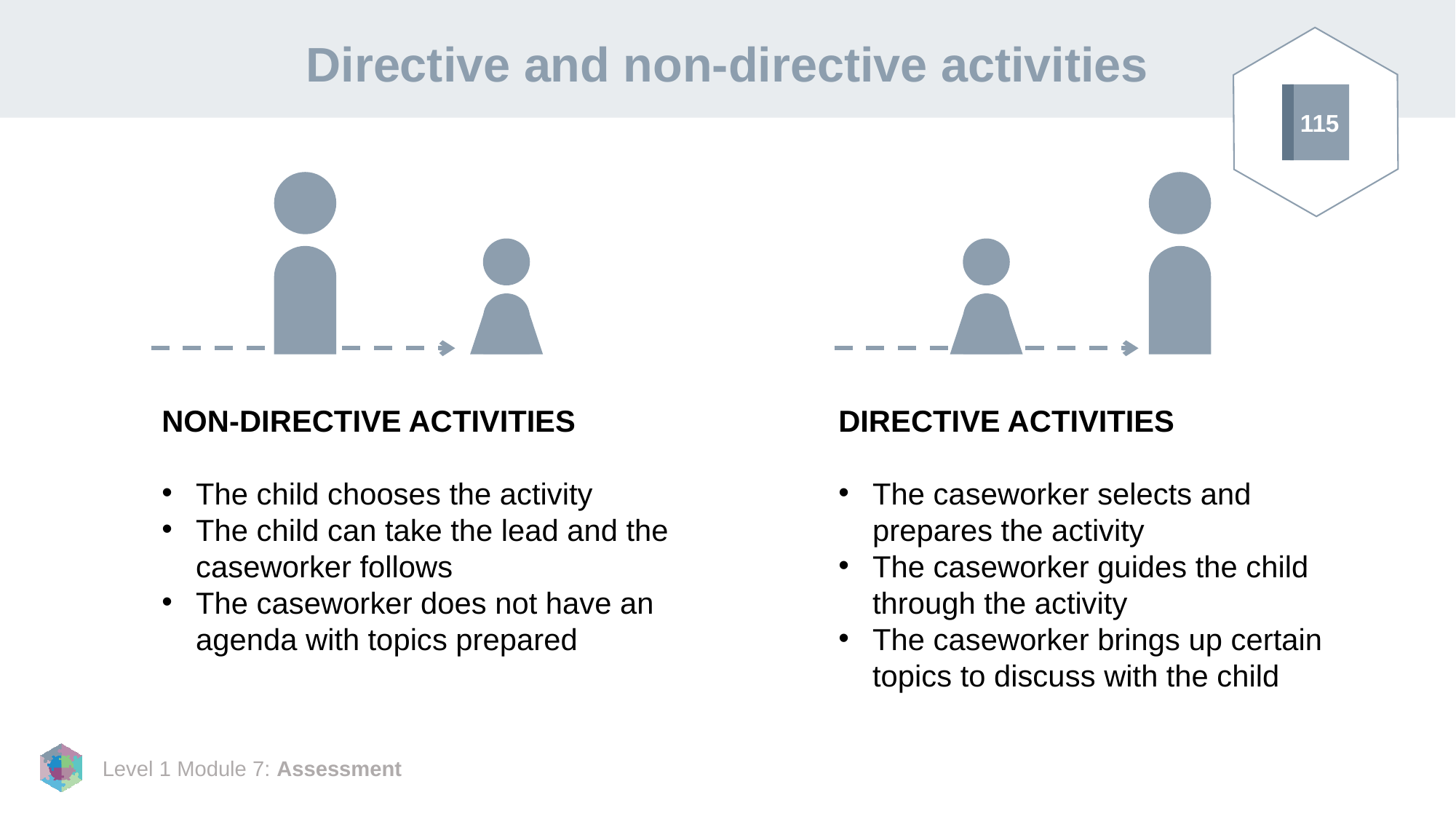

# Directive and non-directive activities

115

NON-DIRECTIVE ACTIVITIES

The child chooses the activity
The child can take the lead and the caseworker follows
The caseworker does not have an agenda with topics prepared
DIRECTIVE ACTIVITIES

The caseworker selects and prepares the activity
The caseworker guides the child through the activity
The caseworker brings up certain topics to discuss with the child